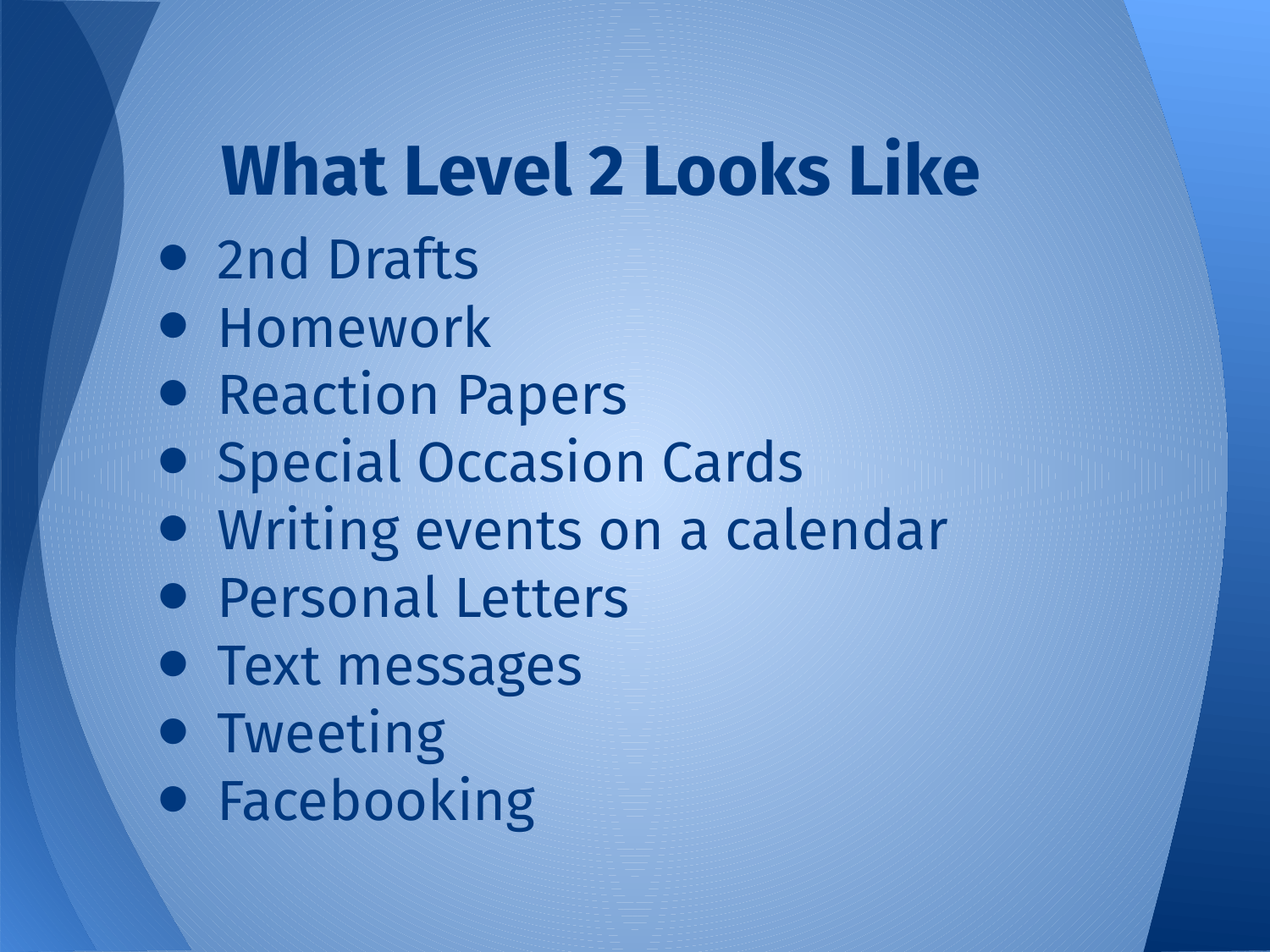

# What Level 2 Looks Like
2nd Drafts
Homework
Reaction Papers
Special Occasion Cards
Writing events on a calendar
Personal Letters
Text messages
Tweeting
Facebooking